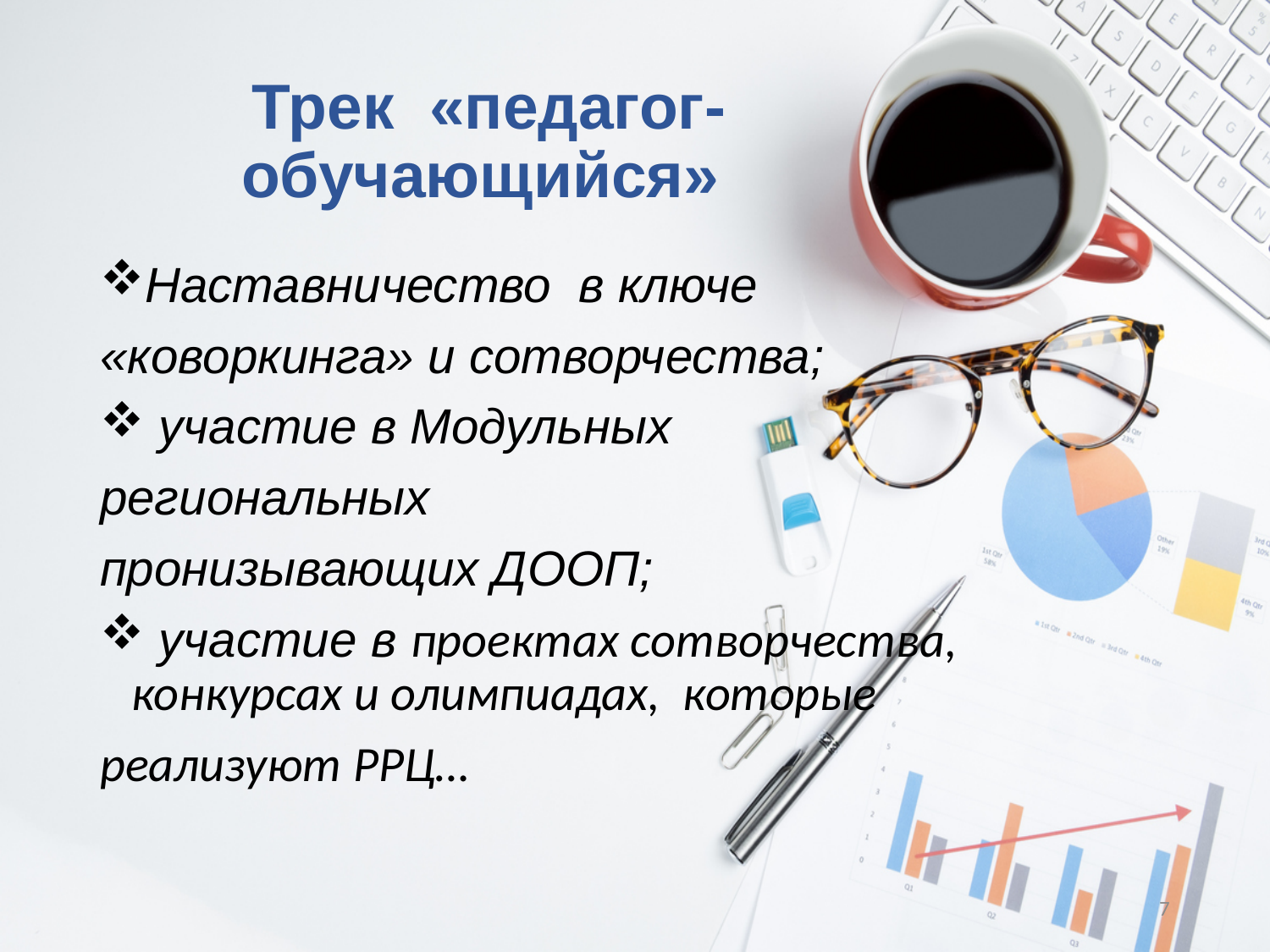

# Трек  «педагог-обучающийся»
Наставничество  в ключе
«коворкинга» и сотворчества;
 участие в Модульных
региональных
пронизывающих ДООП;
 участие в проектах сотворчества, конкурсах и олимпиадах,  которые
реализуют РРЦ…
7